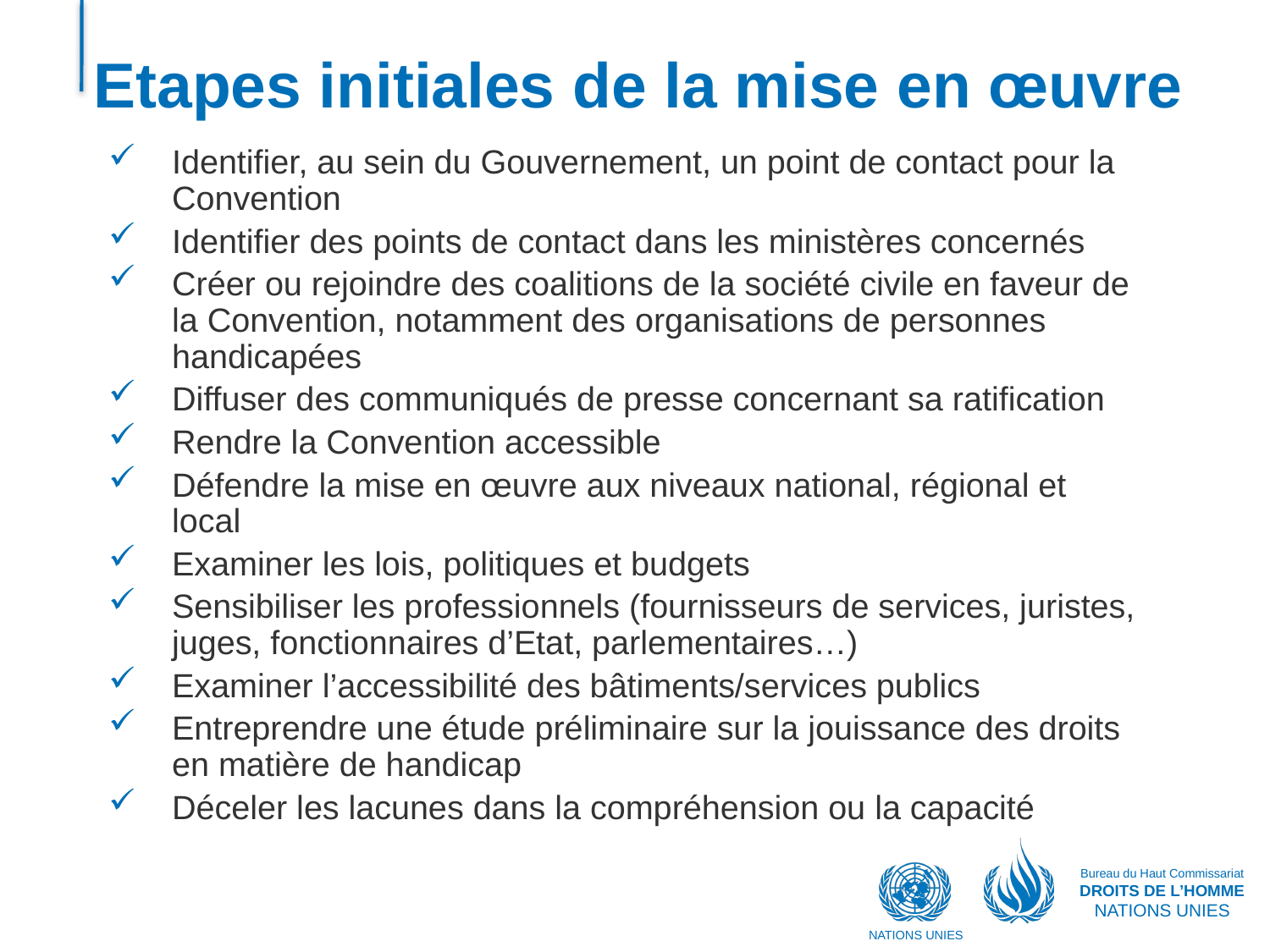

# Etapes initiales de la mise en œuvre
Identifier, au sein du Gouvernement, un point de contact pour la Convention
Identifier des points de contact dans les ministères concernés
Créer ou rejoindre des coalitions de la société civile en faveur de la Convention, notamment des organisations de personnes handicapées
Diffuser des communiqués de presse concernant sa ratification
Rendre la Convention accessible
Défendre la mise en œuvre aux niveaux national, régional et local
Examiner les lois, politiques et budgets
Sensibiliser les professionnels (fournisseurs de services, juristes, juges, fonctionnaires d’Etat, parlementaires…)
Examiner l’accessibilité des bâtiments/services publics
Entreprendre une étude préliminaire sur la jouissance des droits en matière de handicap
Déceler les lacunes dans la compréhension ou la capacité

Bureau du Haut Commissariat
DROITS DE L’HOMME
NATIONS UNIES
NATIONS UNIES